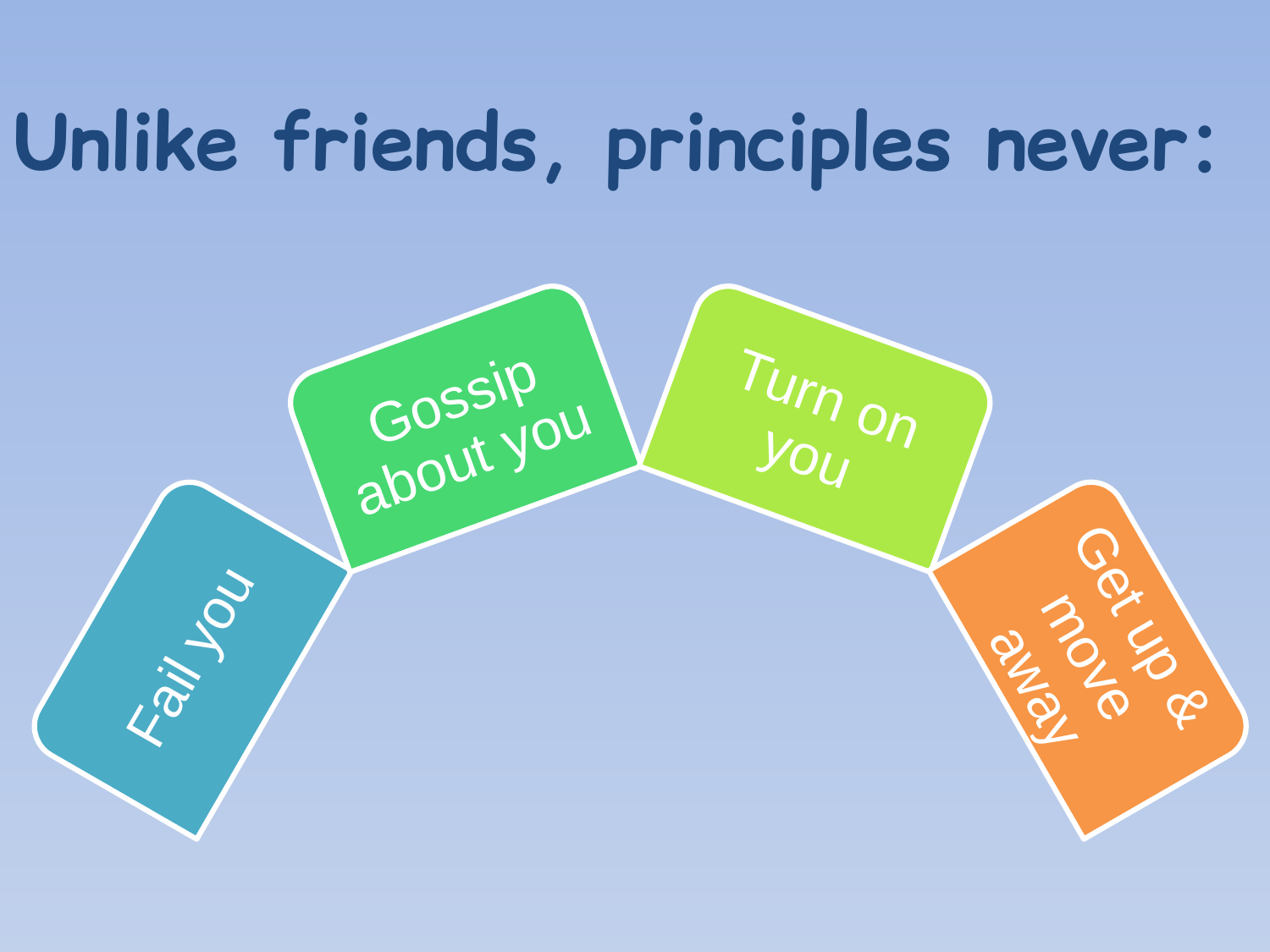

# Unlike friends, principles never:
Fail you
Gossip about you
Turn on you
Get up & move away